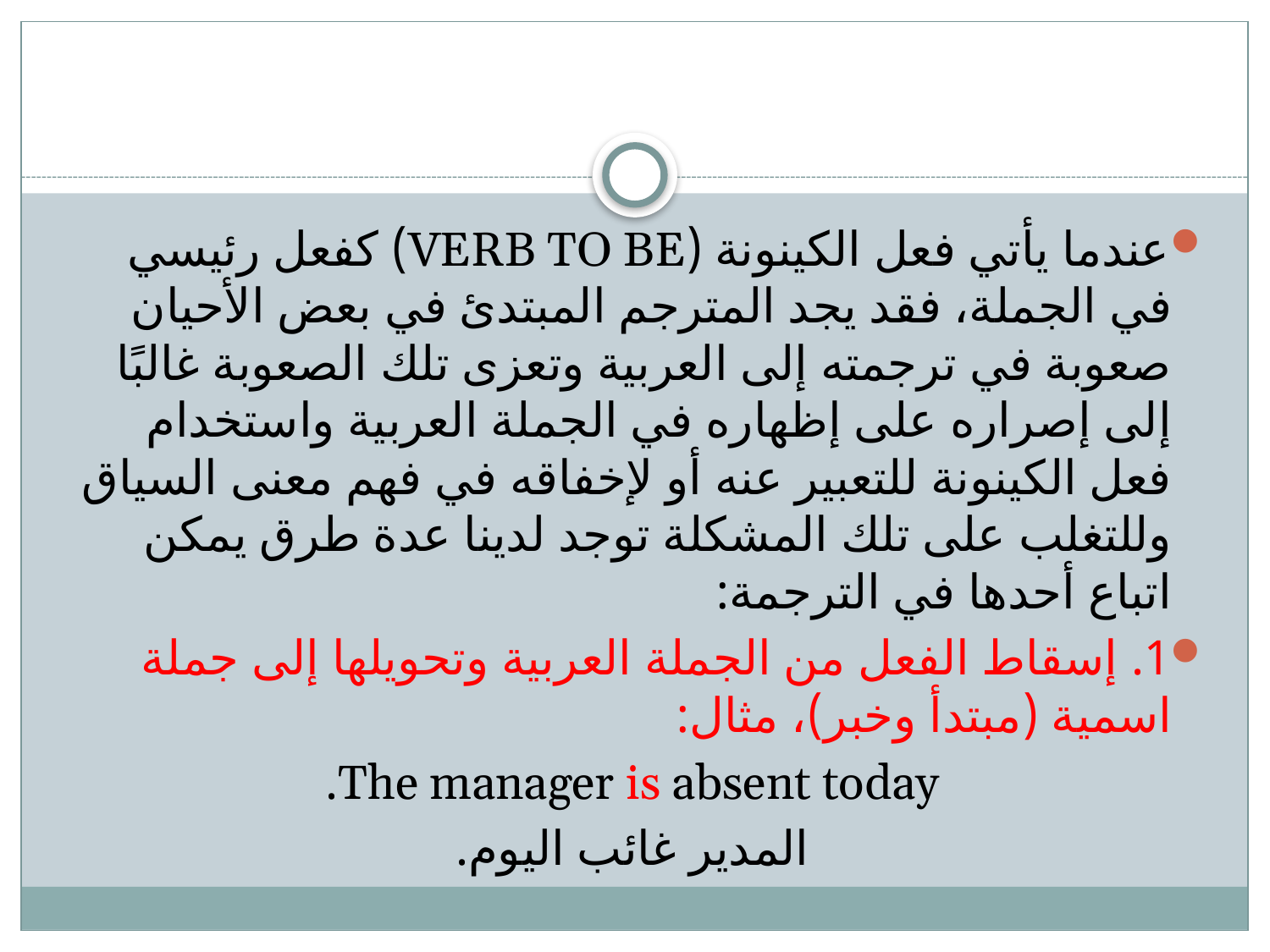

عندما يأتي فعل الكينونة (VERB TO BE) كفعل رئيسي في الجملة، فقد يجد المترجم المبتدئ في بعض الأحيان صعوبة في ترجمته إلى العربية وتعزى تلك الصعوبة غالبًا إلى إصراره على إظهاره في الجملة العربية واستخدام فعل الكينونة للتعبير عنه أو لإخفاقه في فهم معنى السياق وللتغلب على تلك المشكلة توجد لدينا عدة طرق يمكن اتباع أحدها في الترجمة:
1. إسقاط الفعل من الجملة العربية وتحويلها إلى جملة اسمية (مبتدأ وخبر)، مثال:
The manager is absent today.
المدير غائب اليوم.